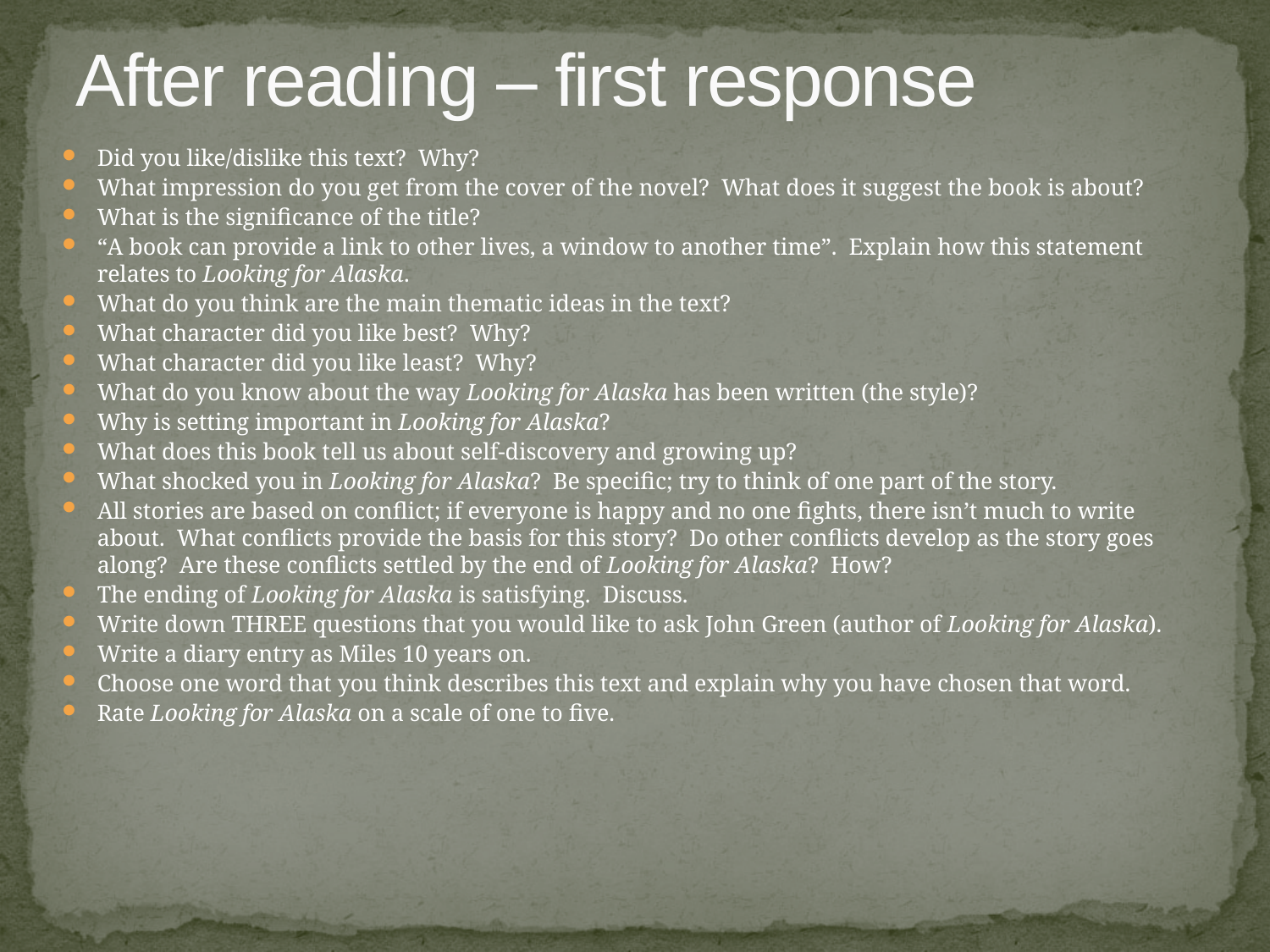

# After reading – first response
Did you like/dislike this text?  Why?
What impression do you get from the cover of the novel?  What does it suggest the book is about?
What is the significance of the title?
“A book can provide a link to other lives, a window to another time”.  Explain how this statement relates to Looking for Alaska.
What do you think are the main thematic ideas in the text?
What character did you like best?  Why?
What character did you like least?  Why?
What do you know about the way Looking for Alaska has been written (the style)?
Why is setting important in Looking for Alaska?
What does this book tell us about self-discovery and growing up?
What shocked you in Looking for Alaska?  Be specific; try to think of one part of the story.
All stories are based on conflict; if everyone is happy and no one fights, there isn’t much to write about.  What conflicts provide the basis for this story?  Do other conflicts develop as the story goes along?  Are these conflicts settled by the end of Looking for Alaska?  How?
The ending of Looking for Alaska is satisfying.  Discuss.
Write down THREE questions that you would like to ask John Green (author of Looking for Alaska).
Write a diary entry as Miles 10 years on.
Choose one word that you think describes this text and explain why you have chosen that word.
Rate Looking for Alaska on a scale of one to five.